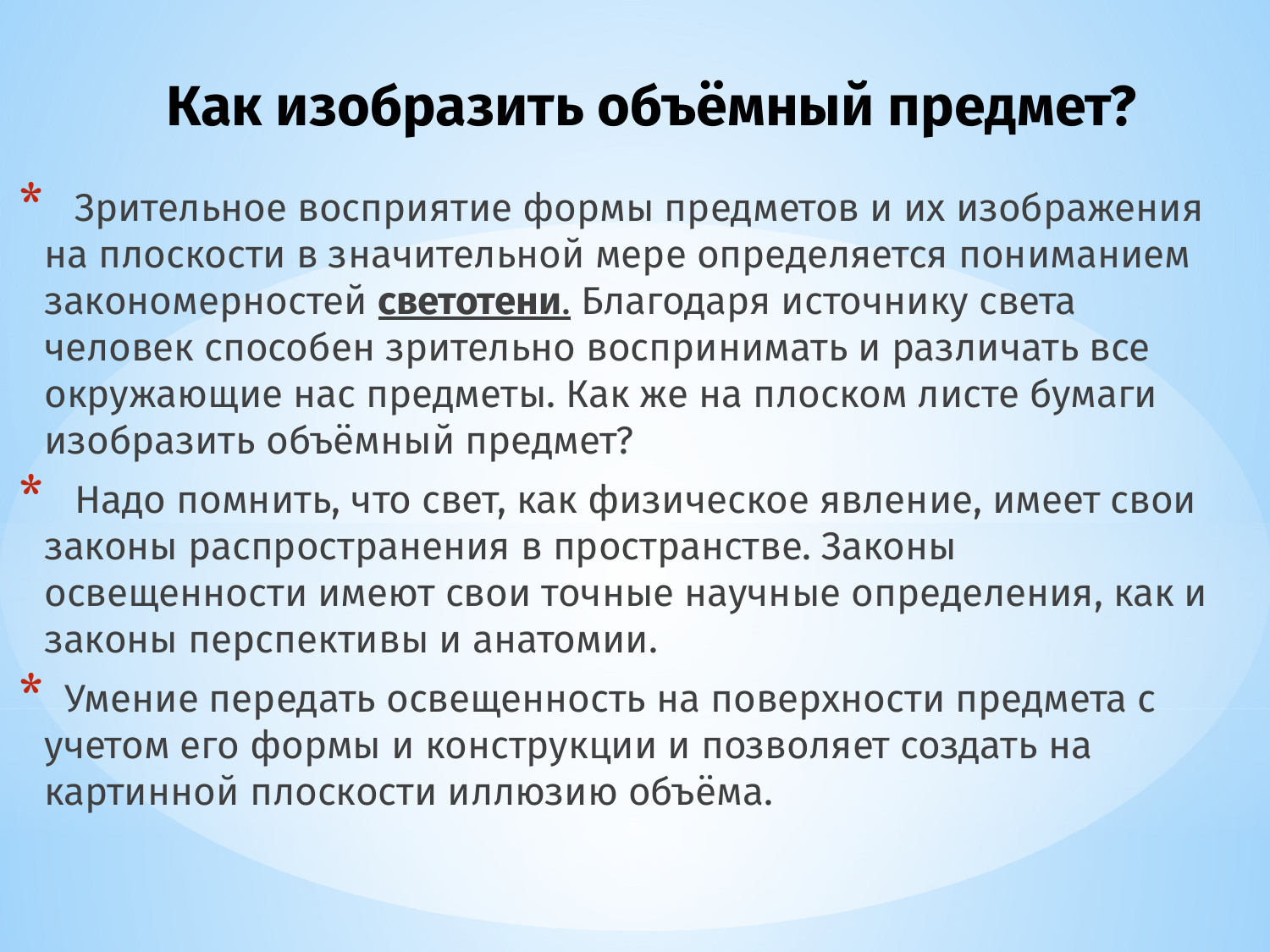

# Как изобразить объёмный предмет?

   Зрительное восприятие формы предметов и их изображения на плоскости в значительной мере определяется пониманием закономерностей светотени. Благодаря источнику света человек способен зрительно воспринимать и различать все окружающие нас предметы. Как же на плоском листе бумаги изобразить объёмный предмет?
   Надо помнить, что свет, как физическое явление, имеет свои законы распространения в пространстве. Законы освещенности имеют свои точные научные определения, как и законы перспективы и анатомии.
  Умение передать освещенность на поверхности предмета с учетом его формы и конструкции и позволяет создать на картинной плоскости иллюзию объёма.